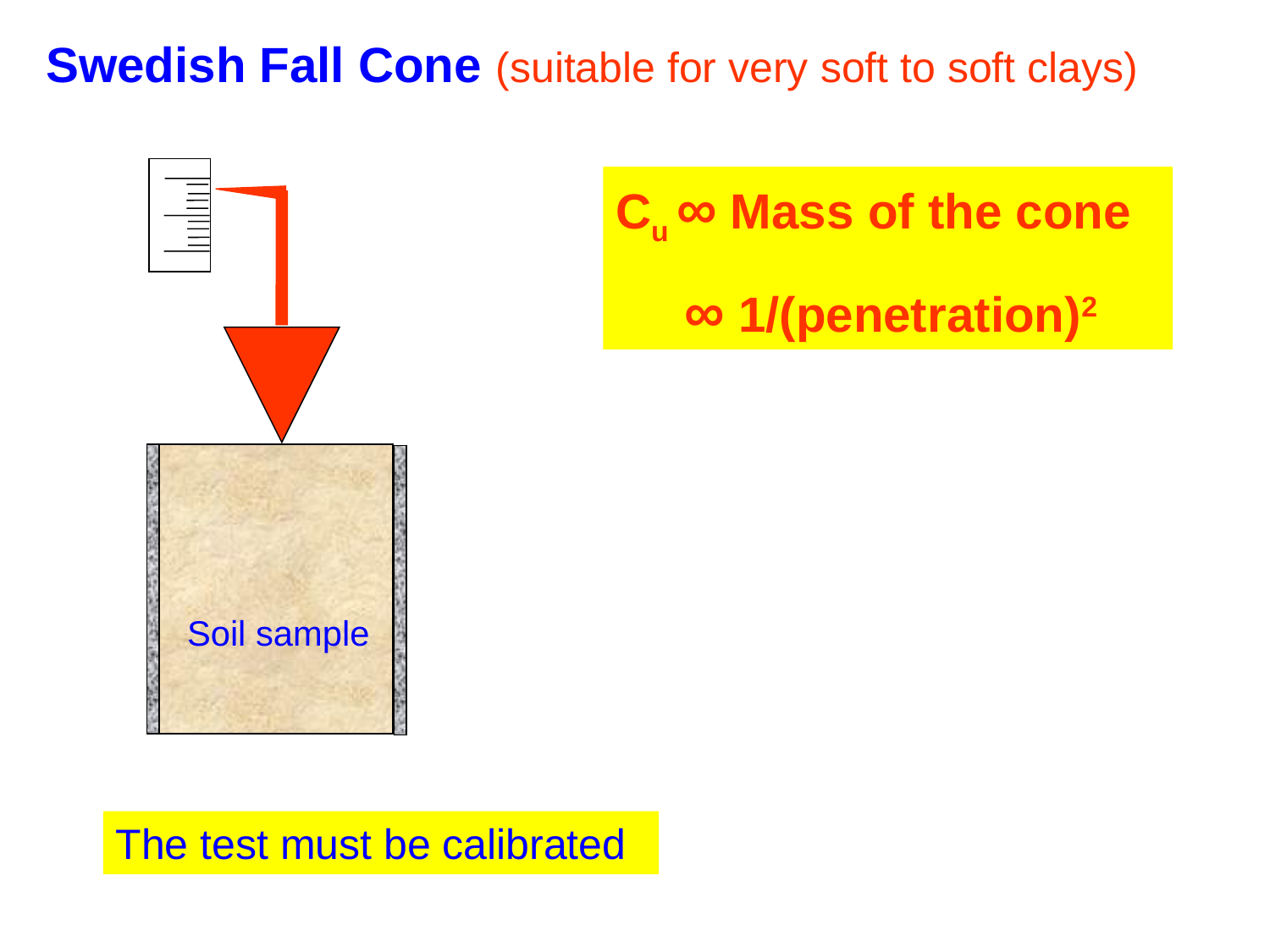

Swedish Fall Cone (suitable for very soft to soft clays)

Cu ∞ Mass of the cone
     ∞ 1/(penetration)2

Soil sample
The test must be calibrated